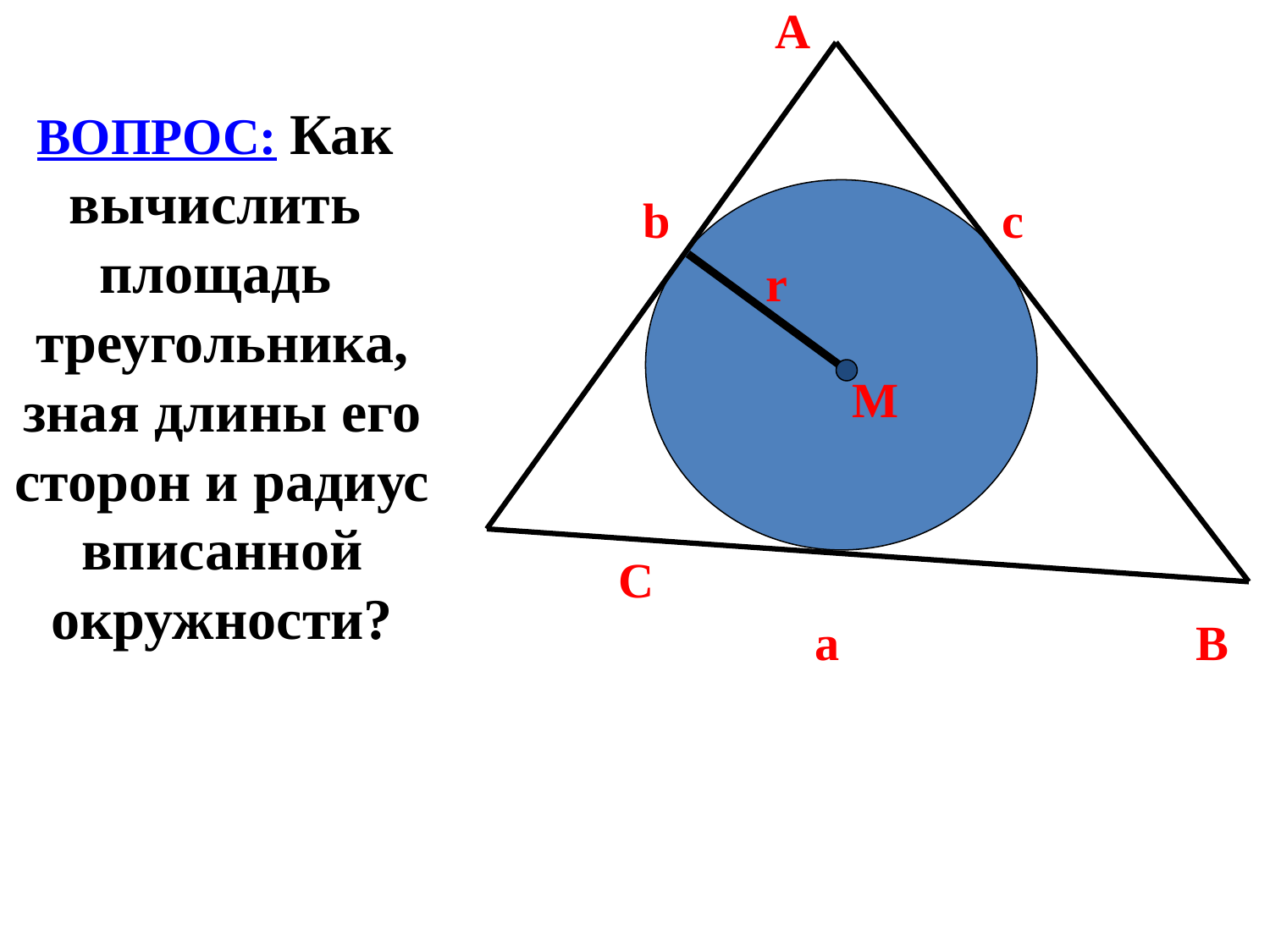

A

                b                           c
                          r
                                 M

                                                                                 C
                              a                             B

# ВОПРОС: Как  вычислить  площадь  треугольника, зная длины его сторон и радиус вписанной окружности?